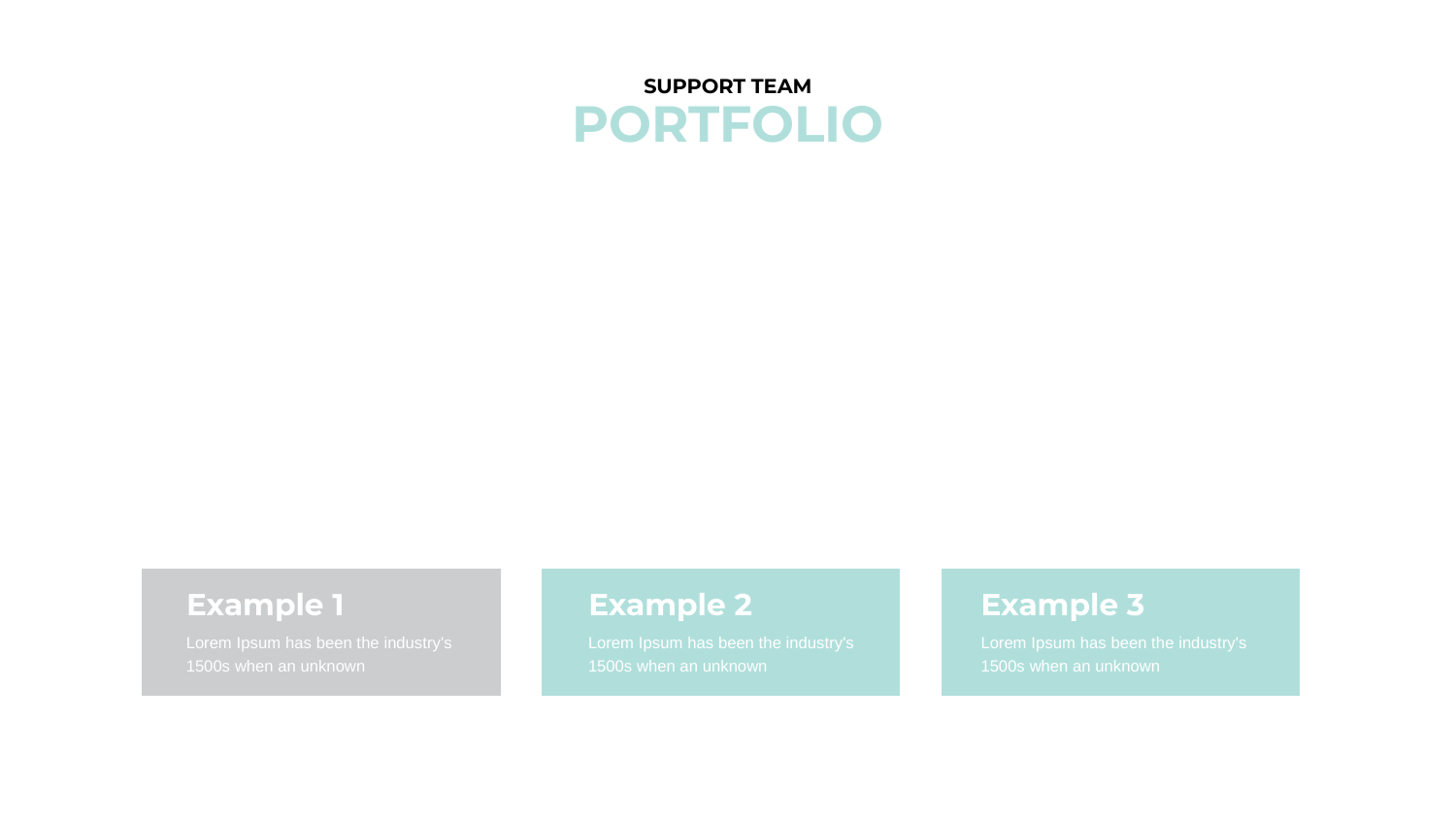

SUPPORT TEAM
PORTFOLIO

Example 1
Lorem Ipsum has been the industry's 1500s when an unknown
Example 2
Lorem Ipsum has been the industry's 1500s when an unknown
Example 3
Lorem Ipsum has been the industry's 1500s when an unknown